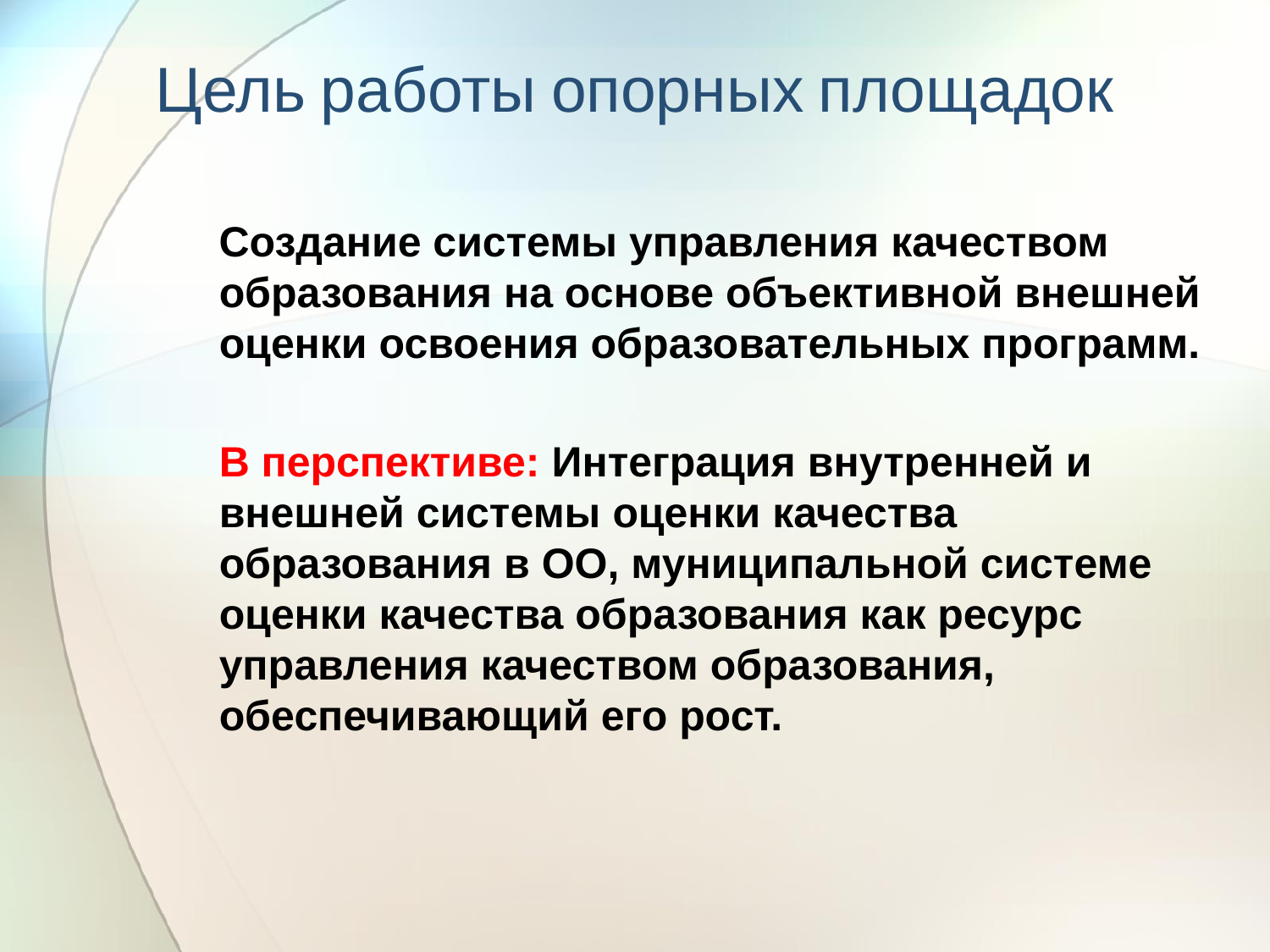

# Цель работы опорных площадок
    Создание системы управления качеством образования на основе объективной внешней оценки освоения образовательных программ.

	В перспективе: Интеграция внутренней и внешней системы оценки качества образования в ОО, муниципальной системе оценки качества образования как ресурс управления качеством образования, обеспечивающий его рост.